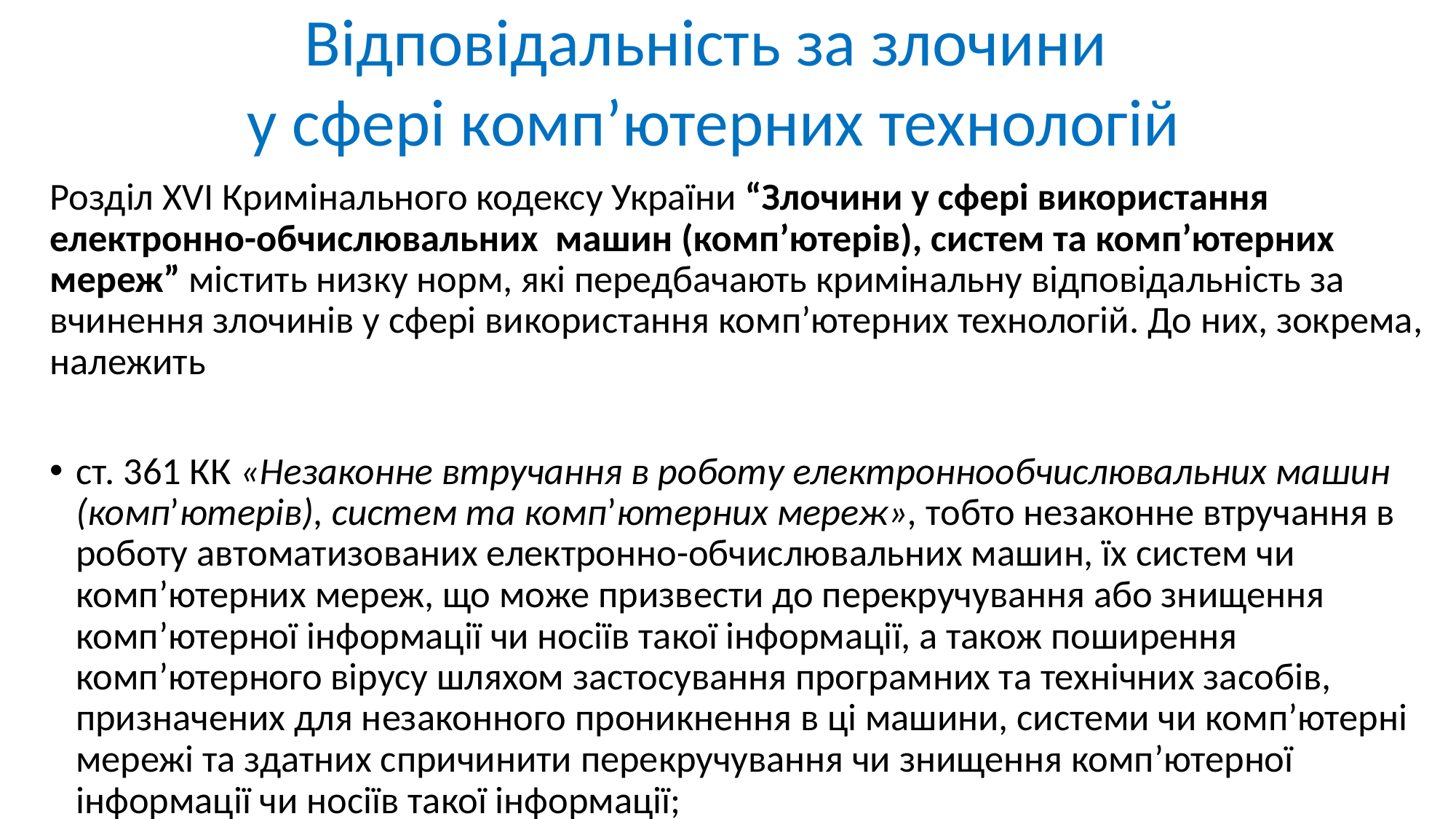

# Відповідальність за злочини у сфері комп’ютерних технологій
Розділ XVI Кримінального кодексу України “Злочини у сфері використання електронно-обчислювальних  машин (комп’ютерів), систем та комп’ютерних мереж” містить низку норм, які передбачають кримінальну відповідальність за вчинення злочинів у сфері використання комп’ютерних технологій. До них, зокрема, належить

ст. 361 КК «Незаконне втручання в роботу електроннообчислювальних машин (комп’ютерів), систем та комп’ютерних мереж», тобто незаконне втручання в роботу автоматизованих електронно-обчислювальних машин, їх систем чи комп’ютерних мереж, що може призвести до перекручування або знищення комп’ютерної інформації чи носіїв такої інформації, а також поширення комп’ютерного вірусу шляхом застосування програмних та технічних засобів, призначених для незаконного проникнення в ці машини, системи чи комп’ютерні мережі та здатних спричинити перекручування чи знищення комп’ютерної інформації чи носіїв такої інформації;